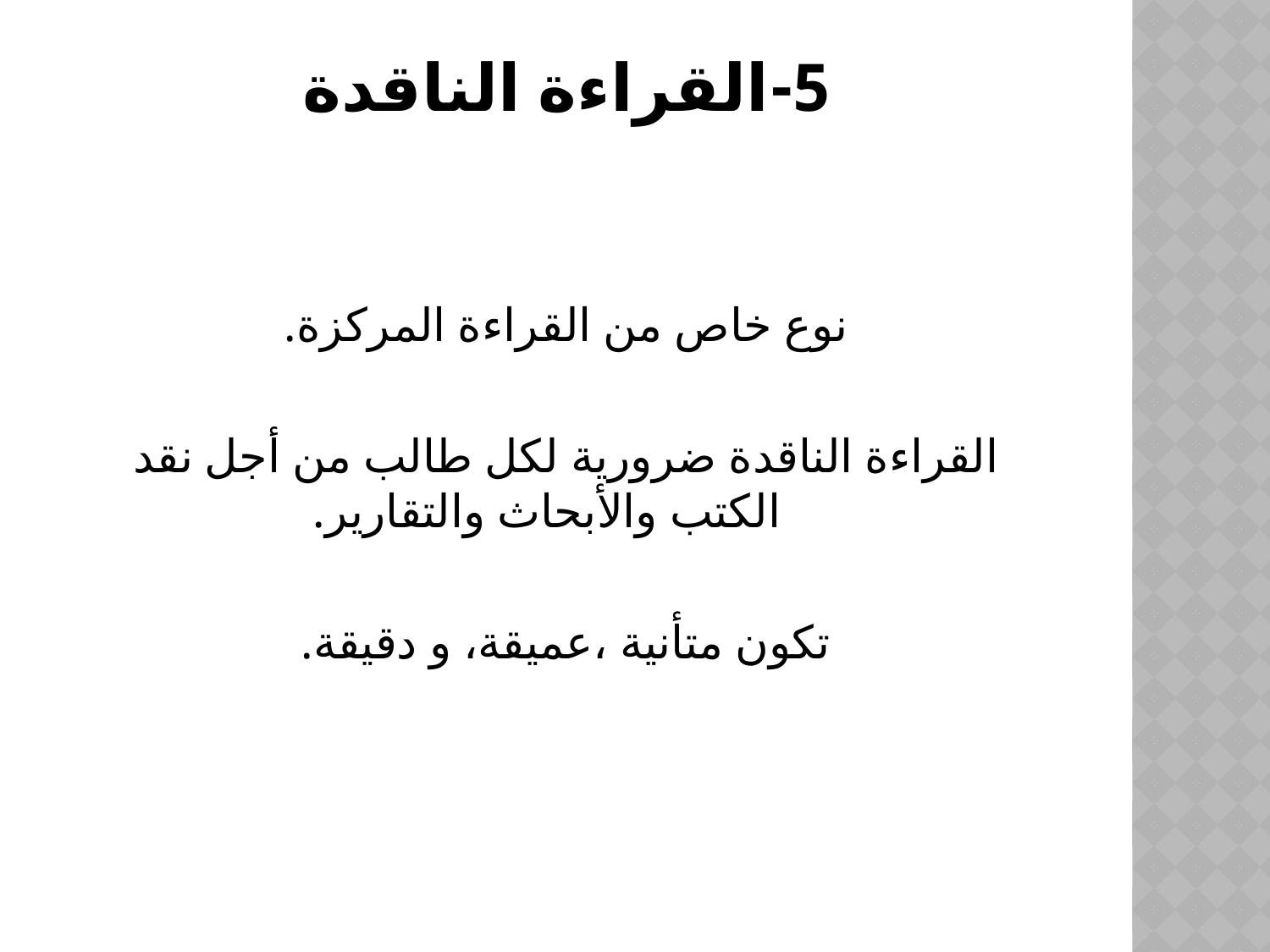

# 5-القراءة الناقدة

نوع خاص من القراءة المركزة.

القراءة الناقدة ضرورية لكل طالب من أجل نقد الكتب والأبحاث والتقارير.

تكون متأنية ،عميقة، و دقيقة.